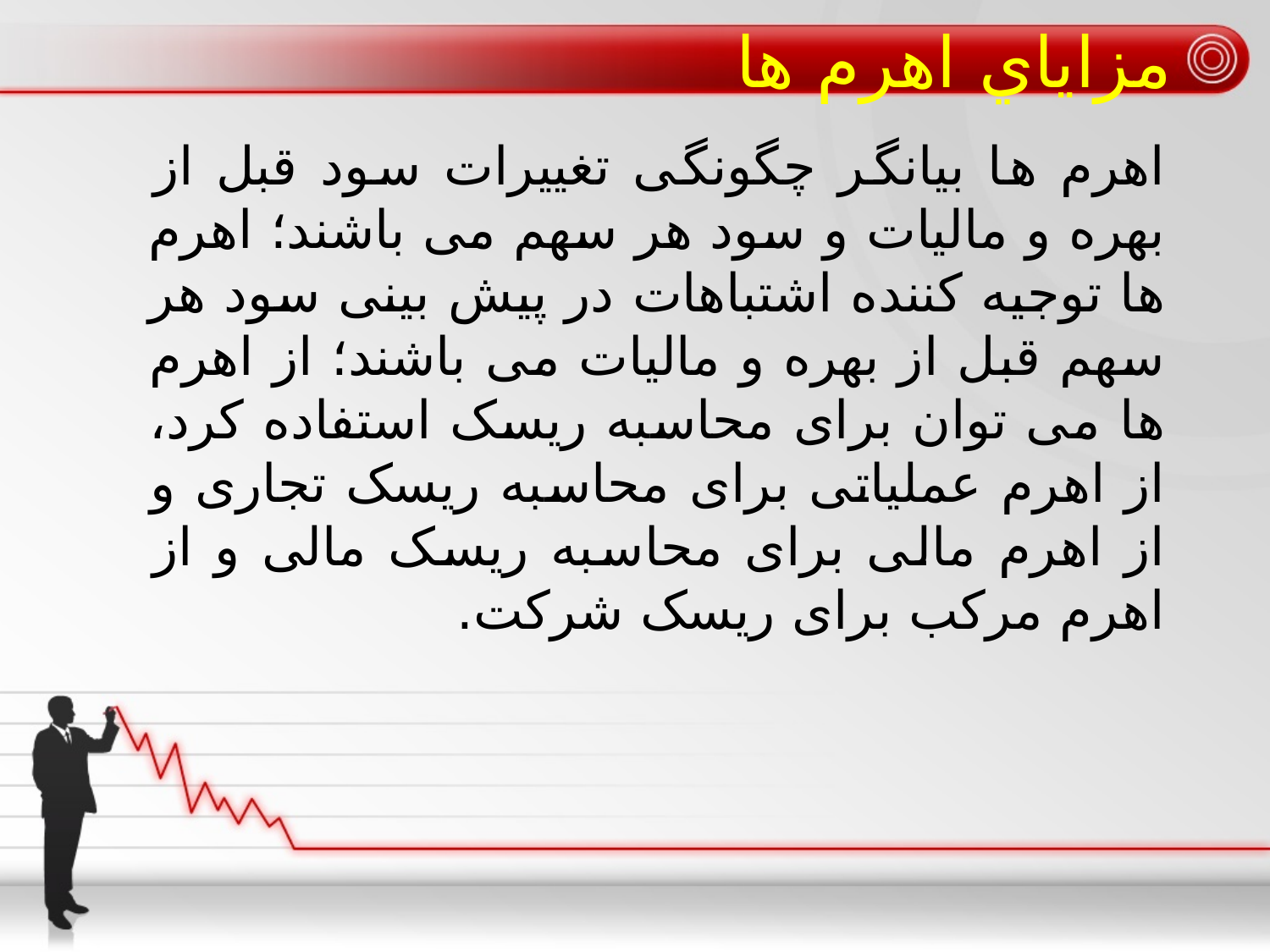

# مزاياي اهرم ها
اهرم ها بیانگر چگونگی تغییرات سود قبل از بهره و مالیات و سود هر سهم می باشند؛ اهرم ها توجیه کننده اشتباهات در پیش بینی سود هر سهم قبل از بهره و مالیات می باشند؛ از اهرم ها می توان برای محاسبه ریسک استفاده کرد، از اهرم عملیاتی برای محاسبه ریسک تجاری و از اهرم مالی برای محاسبه ریسک مالی و از اهرم مرکب برای ریسک شرکت.